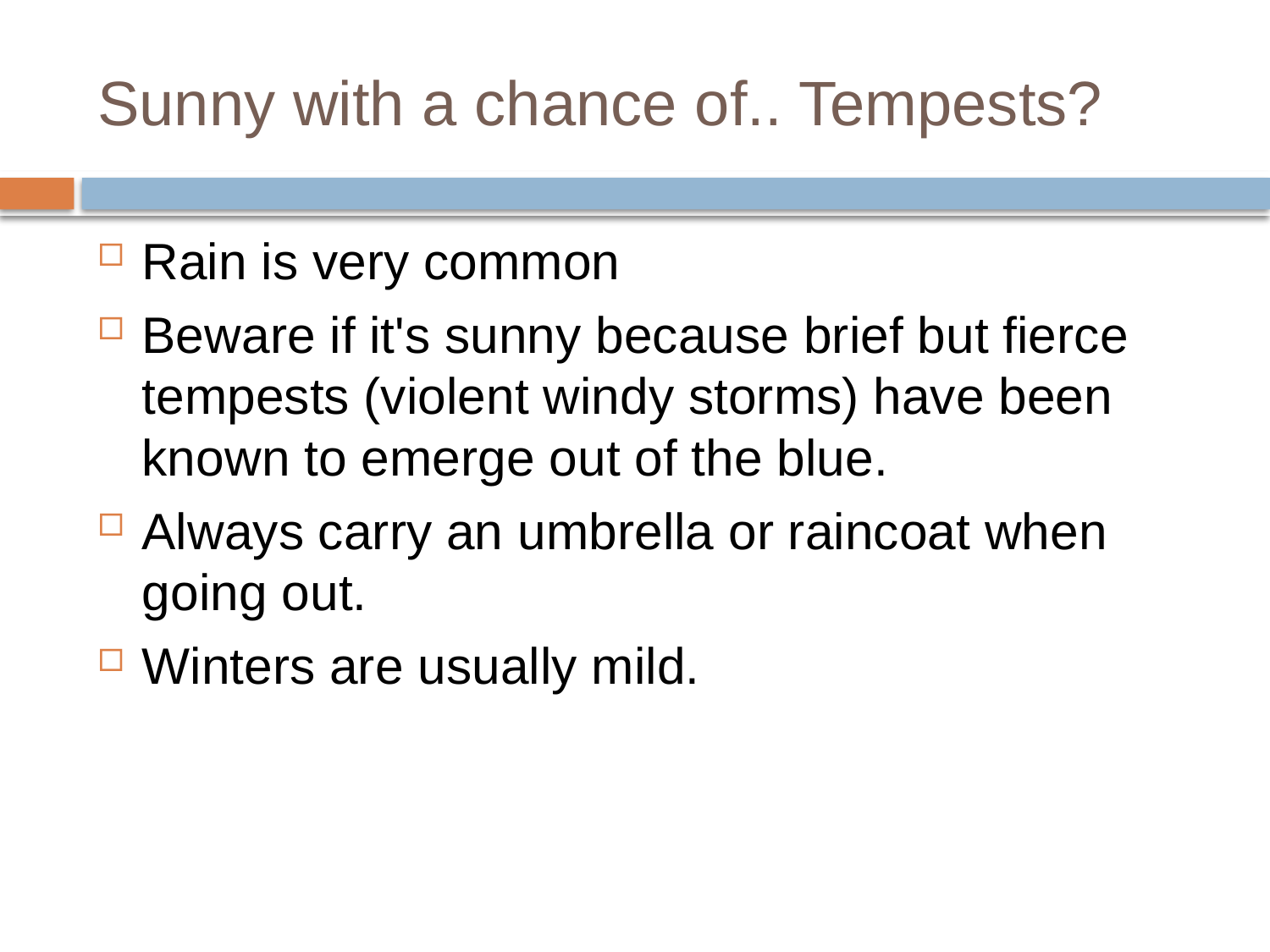

# Sunny with a chance of.. Tempests?
Rain is very common
Beware if it's sunny because brief but fierce tempests (violent windy storms) have been known to emerge out of the blue.
Always carry an umbrella or raincoat when going out.
Winters are usually mild.